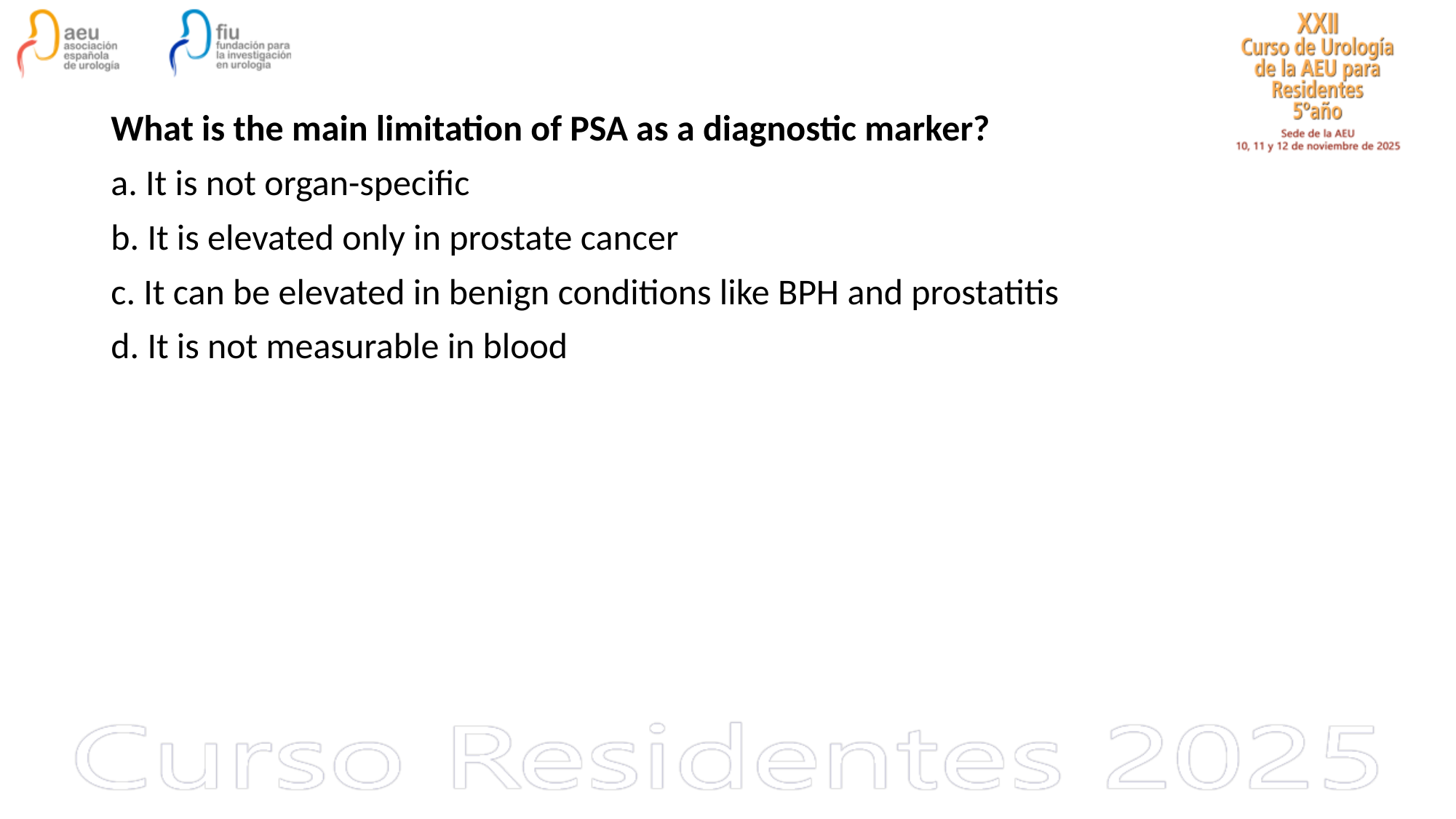

What is the main limitation of PSA as a diagnostic marker?
a. It is not organ-specific
b. It is elevated only in prostate cancer
c. It can be elevated in benign conditions like BPH and prostatitis
d. It is not measurable in blood